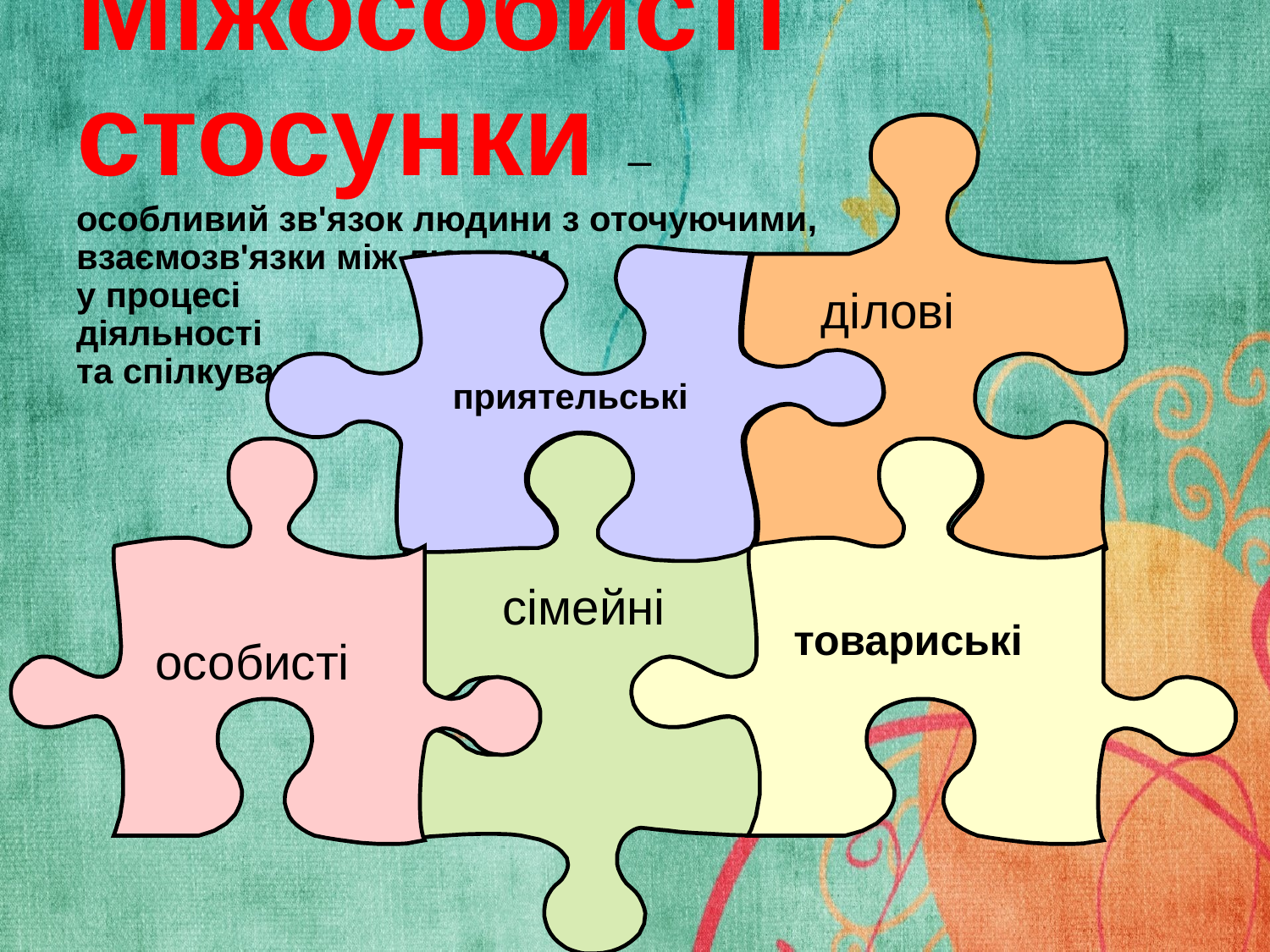

# Міжособисті  стосунки – особливий зв'язок людини з оточуючими, взаємозв'язки між людьми у процесі діяльності та спілкування
  ділові

приятельські
сімейні

товариські

особисті